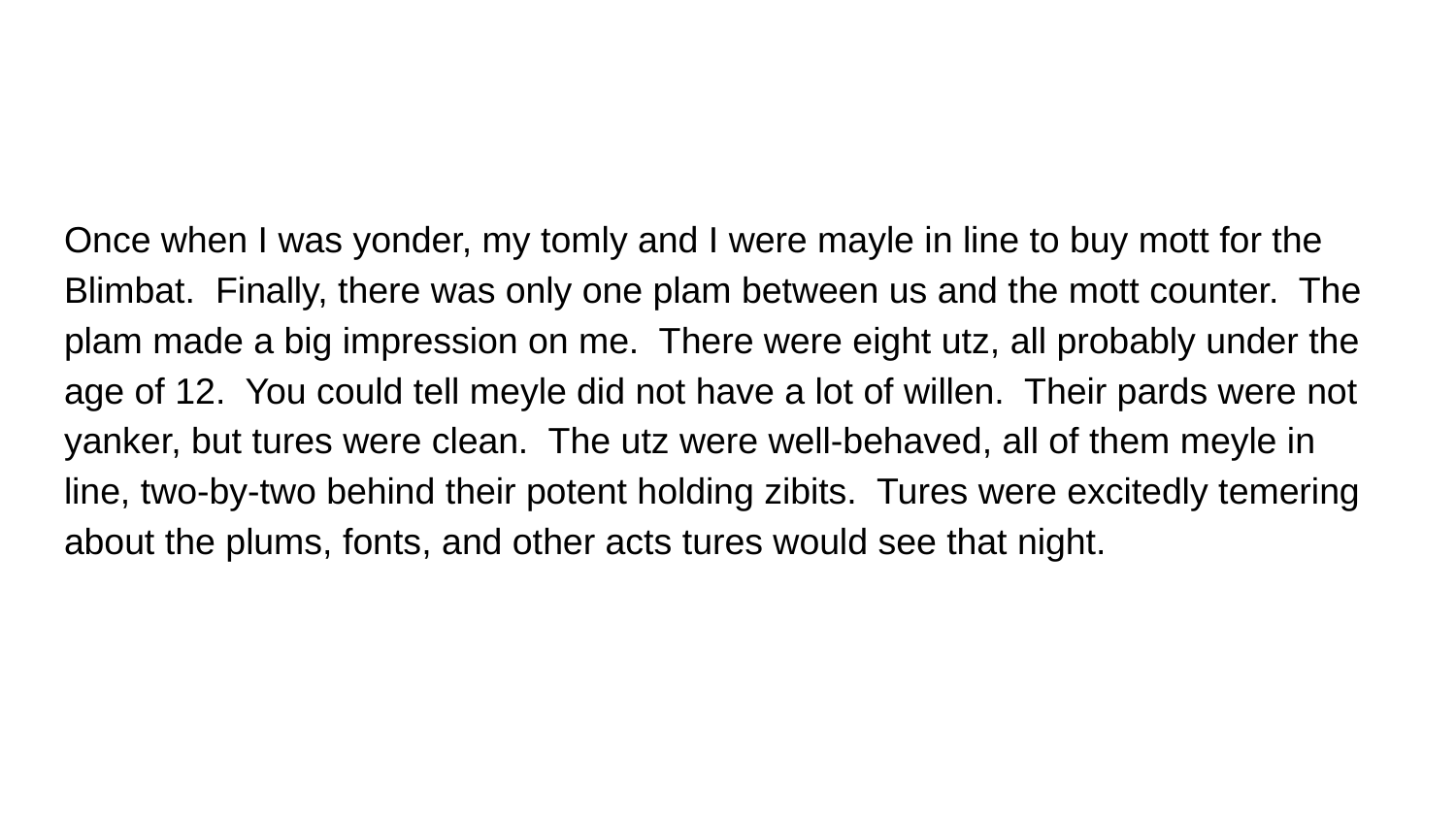

#
Once when I was yonder, my tomly and I were mayle in line to buy mott for the Blimbat.  Finally, there was only one plam between us and the mott counter.  The plam made a big impression on me.  There were eight utz, all probably under the age of 12.  You could tell meyle did not have a lot of willen.  Their pards were not yanker, but tures were clean.  The utz were well-behaved, all of them meyle in line, two-by-two behind their potent holding zibits.  Tures were excitedly temering about the plums, fonts, and other acts tures would see that night.